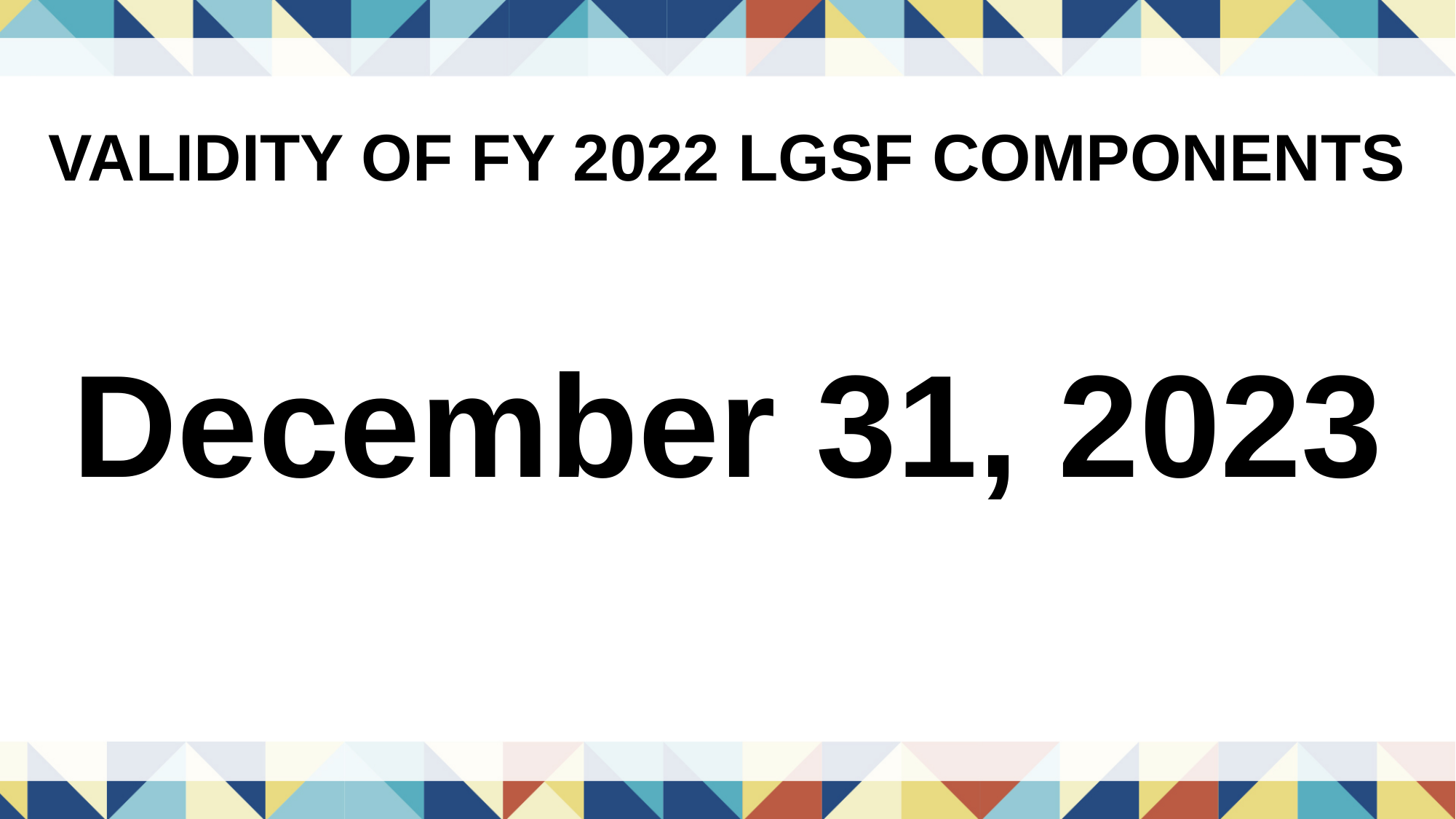

VALIDITY OF FY 2022 LGSF COMPONENTS
December 31, 2023